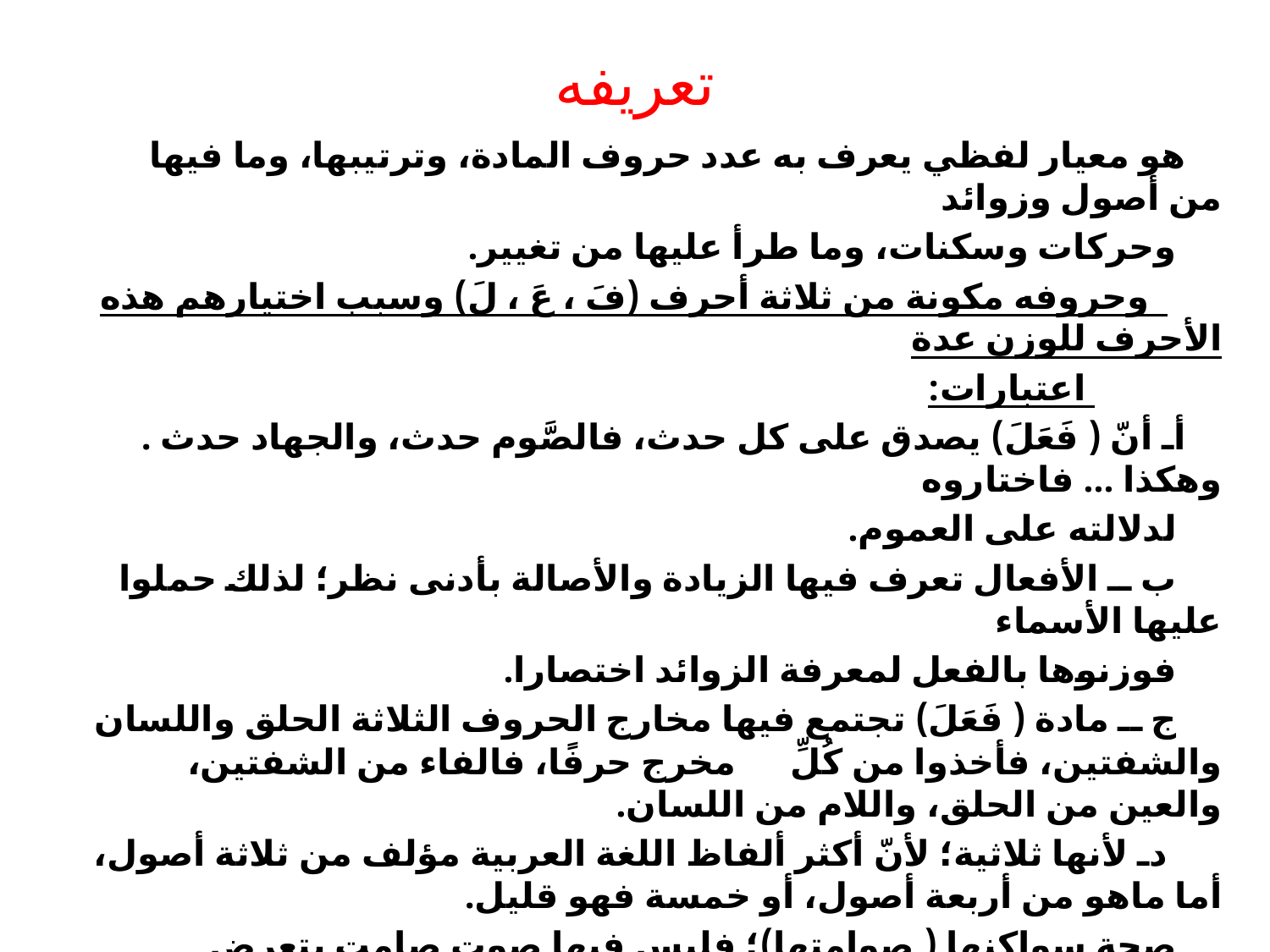

# تعريفه
    هو معيار لفظي يعرف به عدد حروف المادة، وترتيبها، وما فيها من أصول وزوائد
     وحركات وسكنات، وما طرأ عليها من تغيير.
        وحروفه مكونة من ثلاثة أحرف (فَ ، عَ ، لَ) وسبب اختيارهم هذه الأحرف للوزن عدة
               اعتبارات:
    أـ أنّ ( فَعَلَ) يصدق على كل حدث، فالصَّوم حدث، والجهاد حدث . وهكذا ... فاختاروه
     لدلالته على العموم.
     ب ــ الأفعال تعرف فيها الزيادة والأصالة بأدنى نظر؛ لذلك حملوا عليها الأسماء
     فوزنوها بالفعل لمعرفة الزوائد اختصارا.
     ج ــ مادة ( فَعَلَ) تجتمع فيها مخارج الحروف الثلاثة الحلق واللسان والشفتين، فأخذوا من كُلِّ      مخرج حرفًا، فالفاء من الشفتين، والعين من الحلق، واللام من اللسان.
      دـ لأنها ثلاثية؛ لأنّ أكثر ألفاظ اللغة العربية مؤلف من ثلاثة أصول، أما ماهو من أربعة أصول، أو خمسة فهو قليل.
     صحة سواكنها ( صوامتها)؛ فليس فيها صوت صامت يتعرض للحذف أوالتغيير، مثل: أصوات العلة أو الهمزة.